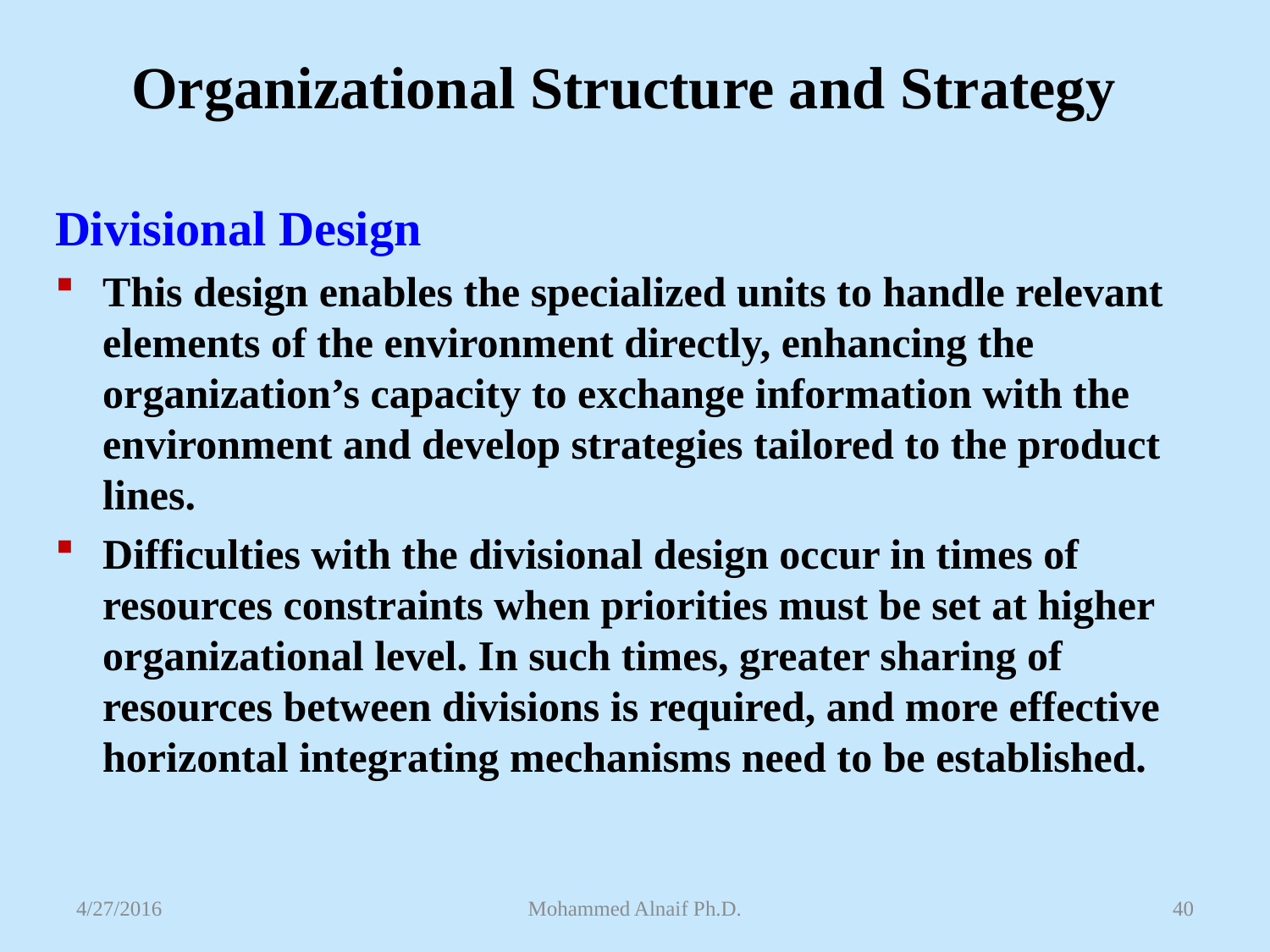

# Organizational Structure and Strategy
Divisional Design
This design enables the specialized units to handle relevant elements of the environment directly, enhancing the organization’s capacity to exchange information with the environment and develop strategies tailored to the product lines.
Difficulties with the divisional design occur in times of resources constraints when priorities must be set at higher organizational level. In such times, greater sharing of resources between divisions is required, and more effective horizontal integrating mechanisms need to be established.
4/27/2016
Mohammed Alnaif Ph.D.
40